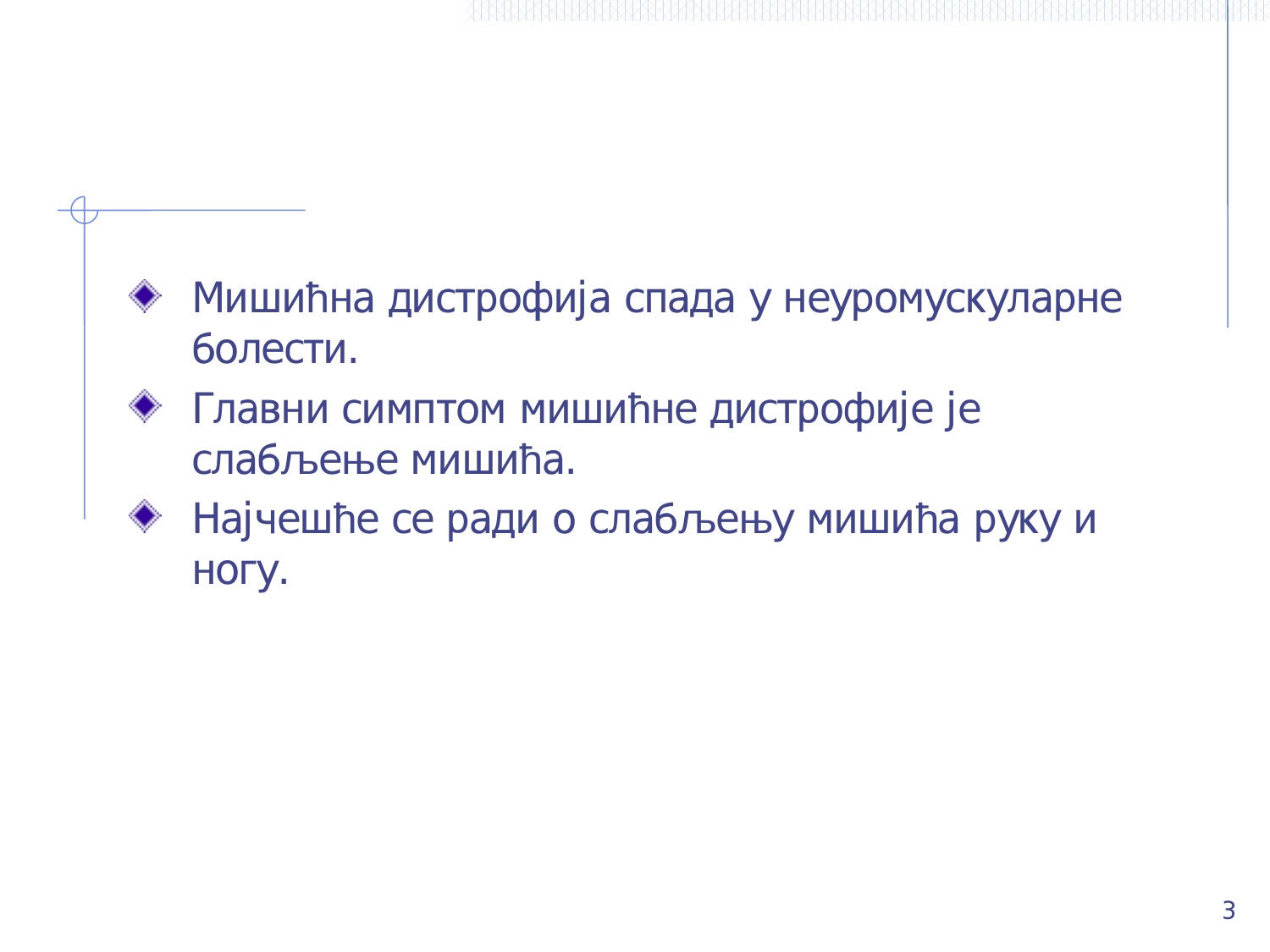

#
Мишићна дистрофија спада у неуромускуларне болести.
Главни симптом мишићне дистрофије је слабљење мишића.
Најчешће се ради о слабљењу мишића руку и ногу.
3